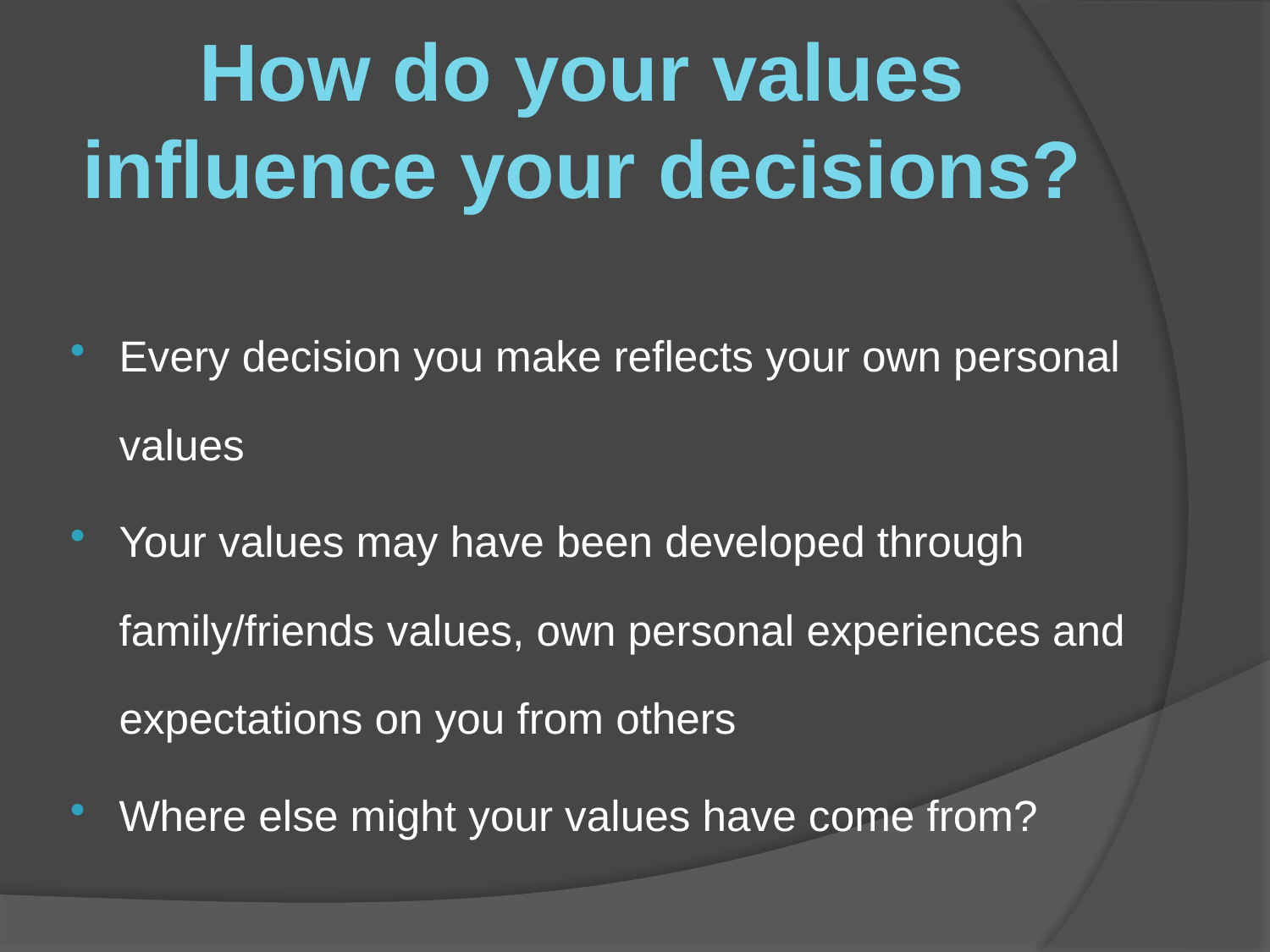

# How do your values influence your decisions?
Every decision you make reflects your own personal values
Your values may have been developed through family/friends values, own personal experiences and expectations on you from others
Where else might your values have come from?